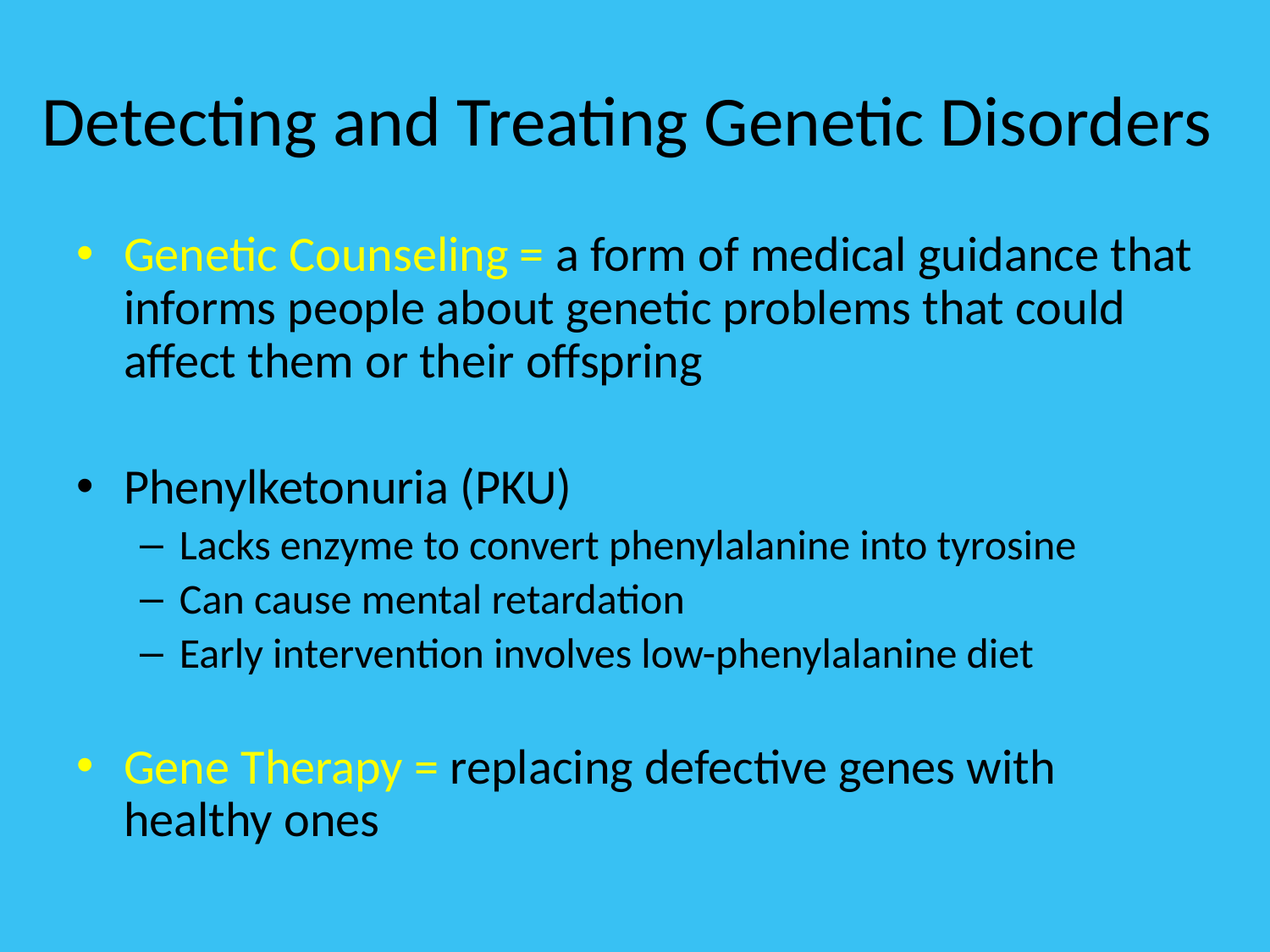

# Detecting and Treating Genetic Disorders
Genetic Counseling = a form of medical guidance that informs people about genetic problems that could affect them or their offspring

Phenylketonuria (PKU)
Lacks enzyme to convert phenylalanine into tyrosine
Can cause mental retardation
Early intervention involves low-phenylalanine diet

Gene Therapy = replacing defective genes with healthy ones